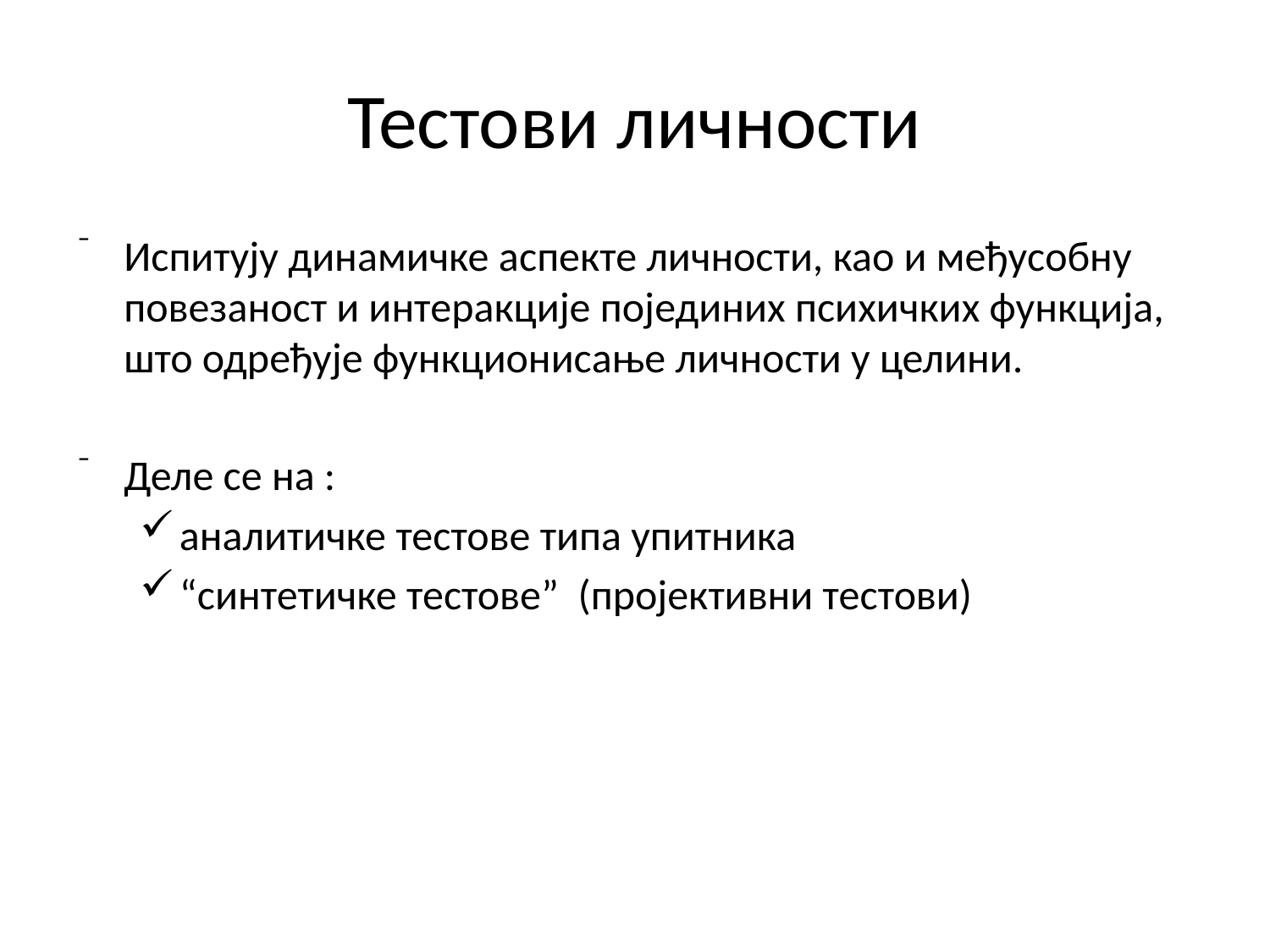

# Тестови личности
Испитују динамичке аспекте личности, као и међусобну повезаност и интеракције појединих психичких функција, што одређује функционисање личности у целини.

Деле се на :
аналитичке тестове типа упитника
“синтетичке тестове”  (пројективни тестови)